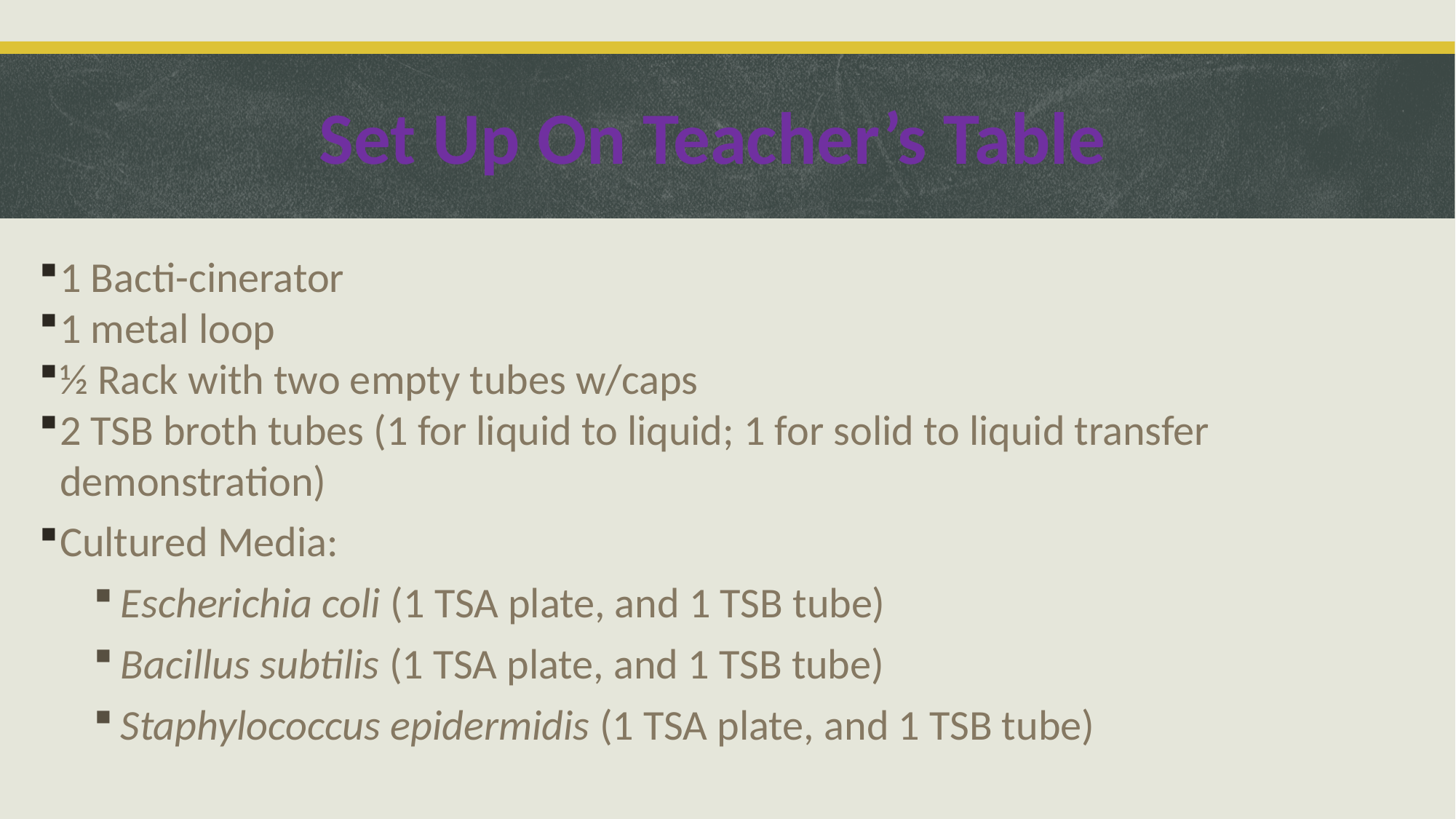

# Set Up On Teacher’s Table
1 Bacti-cinerator
1 metal loop
½ Rack with two empty tubes w/caps
2 TSB broth tubes (1 for liquid to liquid; 1 for solid to liquid transfer demonstration)
Cultured Media:
Escherichia coli (1 TSA plate, and 1 TSB tube)
Bacillus subtilis (1 TSA plate, and 1 TSB tube)
Staphylococcus epidermidis (1 TSA plate, and 1 TSB tube)